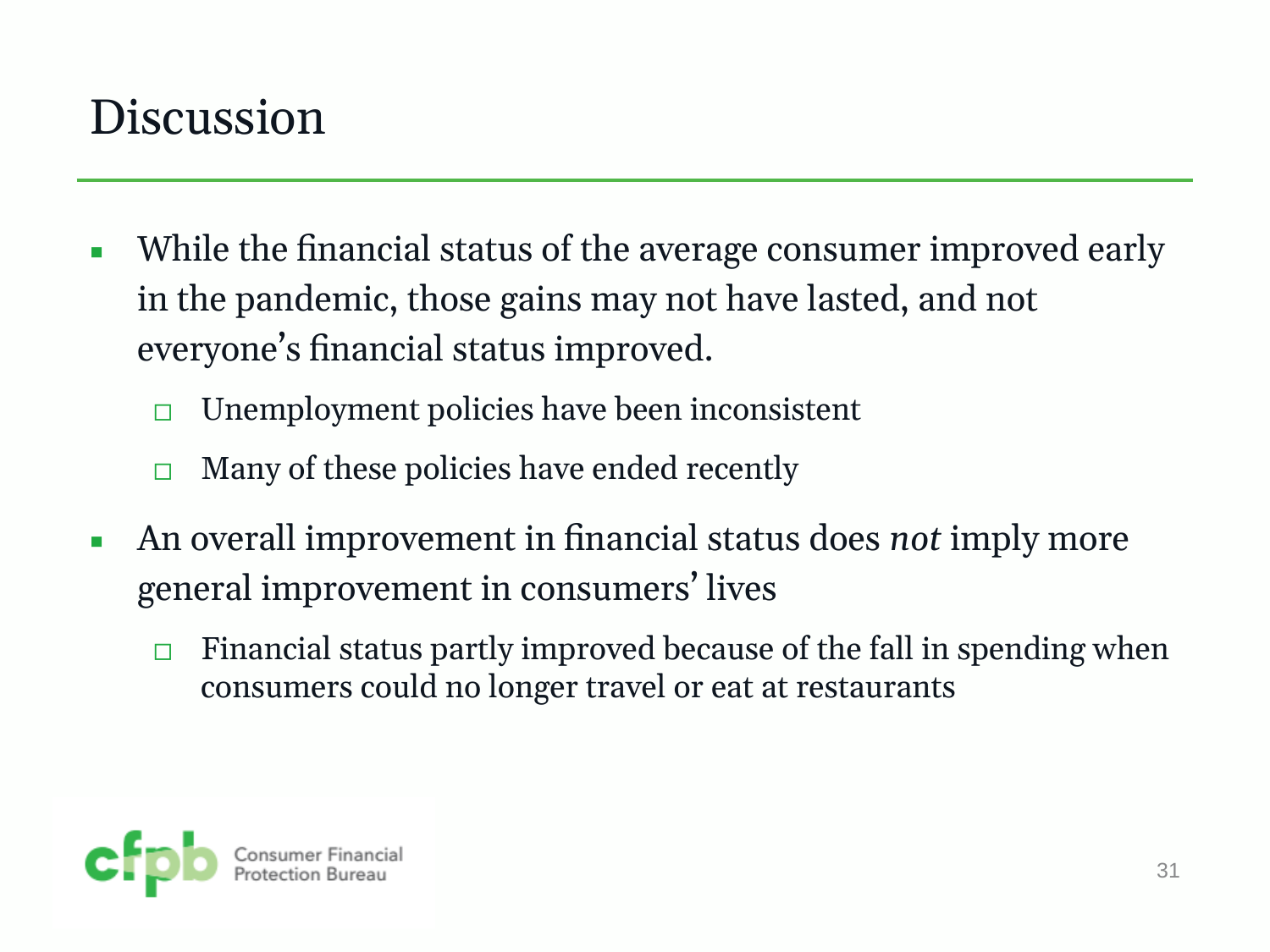

# Discussion
While the financial status of the average consumer improved early in the pandemic, those gains may not have lasted, and not everyone’s financial status improved.
Unemployment policies have been inconsistent
Many of these policies have ended recently
An overall improvement in financial status does not imply more general improvement in consumers’ lives
Financial status partly improved because of the fall in spending when consumers could no longer travel or eat at restaurants
31